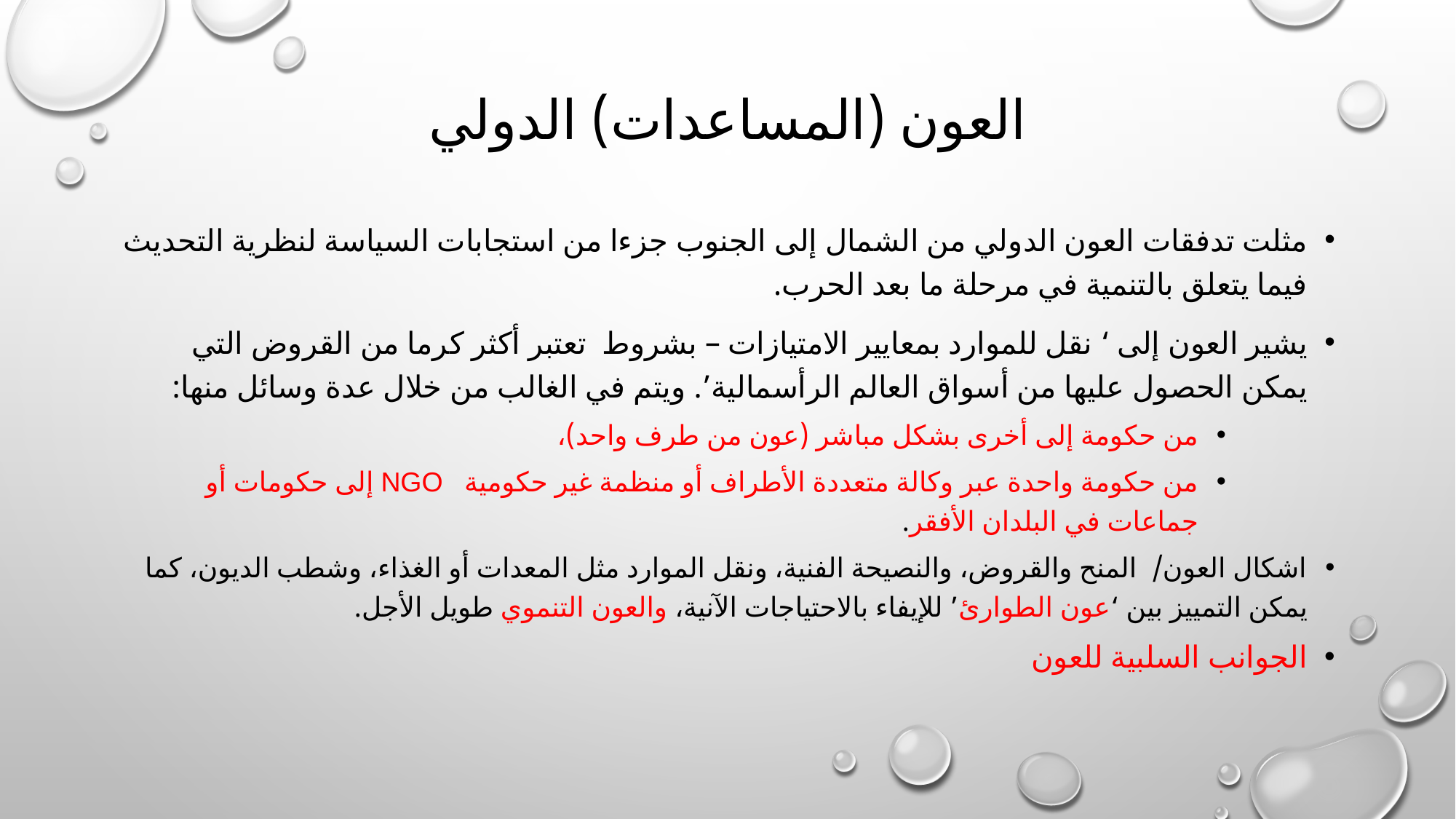

# العون (المساعدات) الدولي
مثلت تدفقات العون الدولي من الشمال إلى الجنوب جزءا من استجابات السياسة لنظرية التحديث فيما يتعلق بالتنمية في مرحلة ما بعد الحرب.
يشير العون إلى ‘ نقل للموارد بمعايير الامتيازات – بشروط  تعتبر أكثر كرما من القروض التي يمكن الحصول عليها من أسواق العالم الرأسمالية’. ويتم في الغالب من خلال عدة وسائل منها:
من حكومة إلى أخرى بشكل مباشر (عون من طرف واحد)،
من حكومة واحدة عبر وكالة متعددة الأطراف أو منظمة غير حكومية   NGO إلى حكومات أو جماعات في البلدان الأفقر.
اشكال العون/  المنح والقروض، والنصيحة الفنية، ونقل الموارد مثل المعدات أو الغذاء، وشطب الديون، كما يمكن التمييز بين ‘عون الطوارئ’ للإيفاء بالاحتياجات الآنية، والعون التنموي طويل الأجل.
الجوانب السلبية للعون